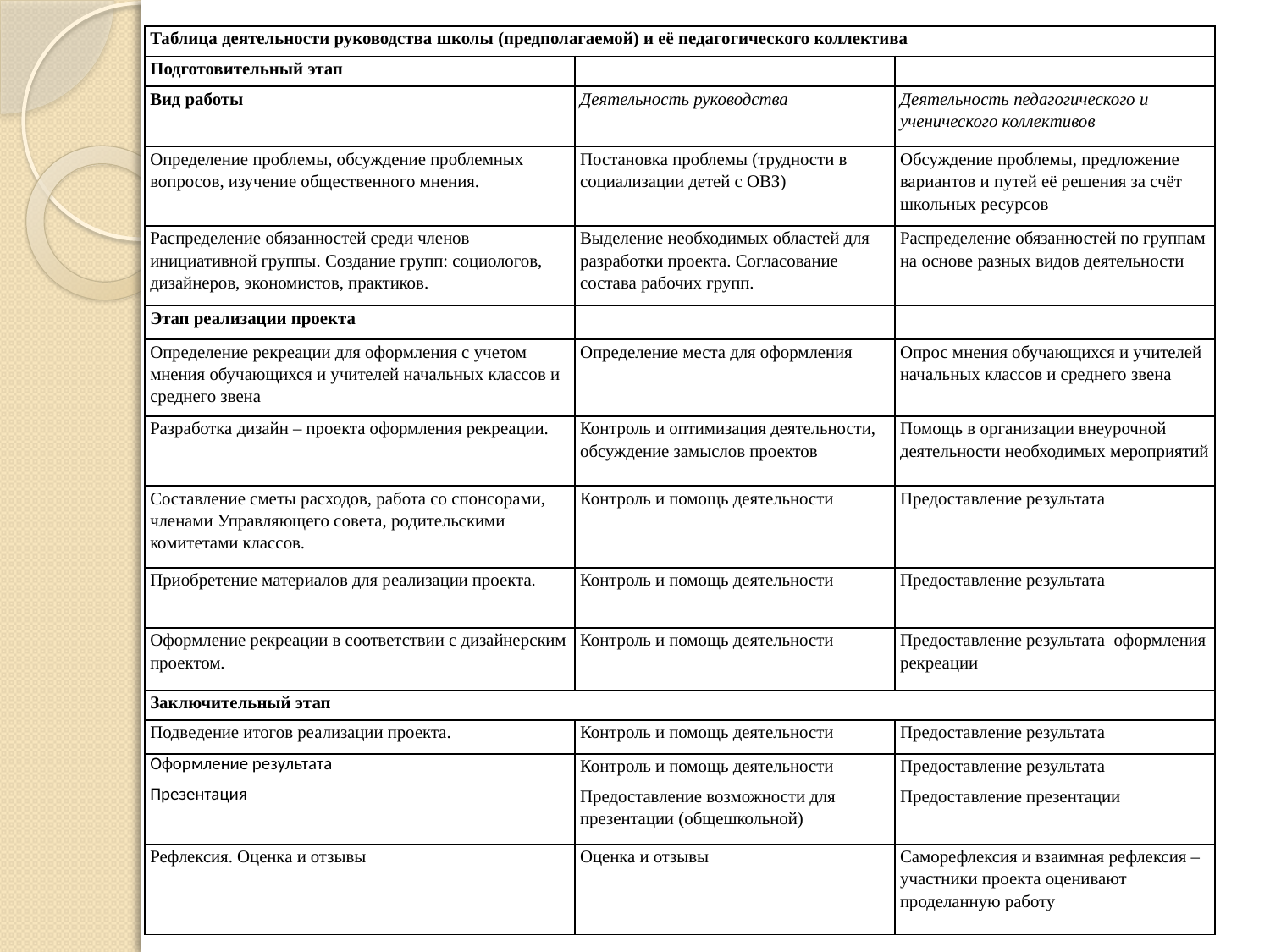

| Таблица деятельности руководства школы (предполагаемой) и её педагогического коллектива |  |  |
| --- | --- | --- |
| Подготовительный этап |  |  |
| Вид работы | Деятельность руководства | Деятельность педагогического и ученического коллективов |
| Определение проблемы, обсуждение проблемных вопросов, изучение общественного мнения. | Постановка проблемы (трудности в социализации детей с ОВЗ) | Обсуждение проблемы, предложение вариантов и путей её решения за счёт школьных ресурсов |
| Распределение обязанностей среди членов инициативной группы. Создание групп: социологов, дизайнеров, экономистов, практиков. | Выделение необходимых областей для разработки проекта. Согласование состава рабочих групп. | Распределение обязанностей по группам на основе разных видов деятельности |
| Этап реализации проекта |  |  |
| Определение рекреации для оформления с учетом мнения обучающихся и учителей начальных классов и среднего звена | Определение места для оформления | Опрос мнения обучающихся и учителей начальных классов и среднего звена |
| Разработка дизайн – проекта оформления рекреации. | Контроль и оптимизация деятельности, обсуждение замыслов проектов | Помощь в организации внеурочной деятельности необходимых мероприятий |
| Составление сметы расходов, работа со спонсорами, членами Управляющего совета, родительскими комитетами классов. | Контроль и помощь деятельности | Предоставление результата |
| Приобретение материалов для реализации проекта. | Контроль и помощь деятельности | Предоставление результата |
| Оформление рекреации в соответствии с дизайнерским проектом. | Контроль и помощь деятельности | Предоставление результата оформления рекреации |
| Заключительный этап |  |  |
| Подведение итогов реализации проекта. | Контроль и помощь деятельности | Предоставление результата |
| Оформление результата | Контроль и помощь деятельности | Предоставление результата |
| Презентация | Предоставление возможности для презентации (общешкольной) | Предоставление презентации |
| Рефлексия. Оценка и отзывы | Оценка и отзывы | Саморефлексия и взаимная рефлексия – участники проекта оценивают проделанную работу |